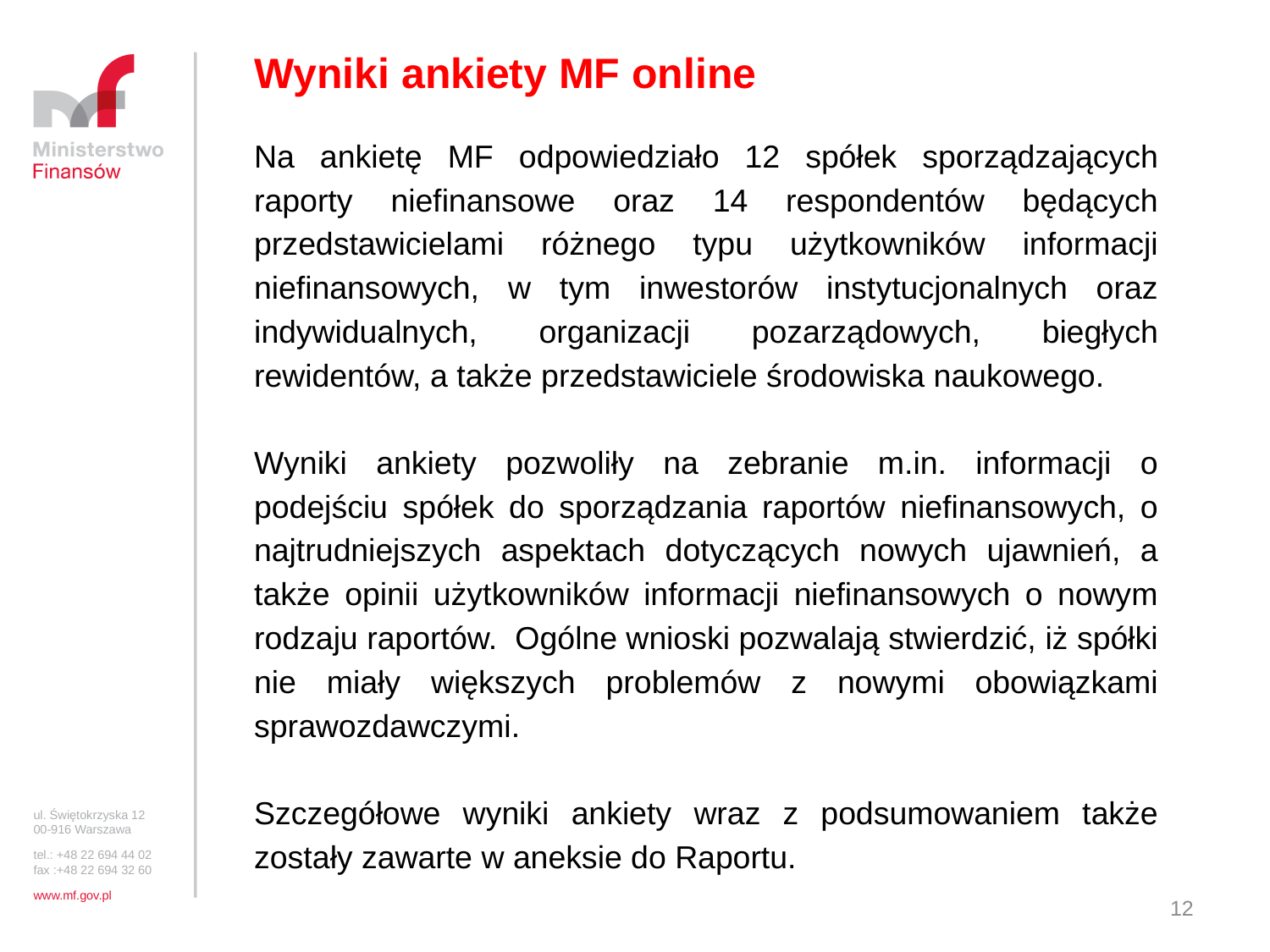

Wyniki ankiety MF online
Na ankietę MF odpowiedziało 12 spółek sporządzających raporty niefinansowe oraz 14 respondentów będących przedstawicielami różnego typu użytkowników informacji niefinansowych, w tym inwestorów instytucjonalnych oraz indywidualnych, organizacji pozarządowych, biegłych rewidentów, a także przedstawiciele środowiska naukowego.

Wyniki ankiety pozwoliły na zebranie m.in. informacji o podejściu spółek do sporządzania raportów niefinansowych, o najtrudniejszych aspektach dotyczących nowych ujawnień, a także opinii użytkowników informacji niefinansowych o nowym rodzaju raportów.  Ogólne wnioski pozwalają stwierdzić, iż spółki nie miały większych problemów z nowymi obowiązkami sprawozdawczymi.

Szczegółowe wyniki ankiety wraz z podsumowaniem także zostały zawarte w aneksie do Raportu.
ul. Świętokrzyska 12
00-916 Warszawa

tel.: +48 22 694 44 02
fax :+48 22 694 32 60

www.mf.gov.pl
12